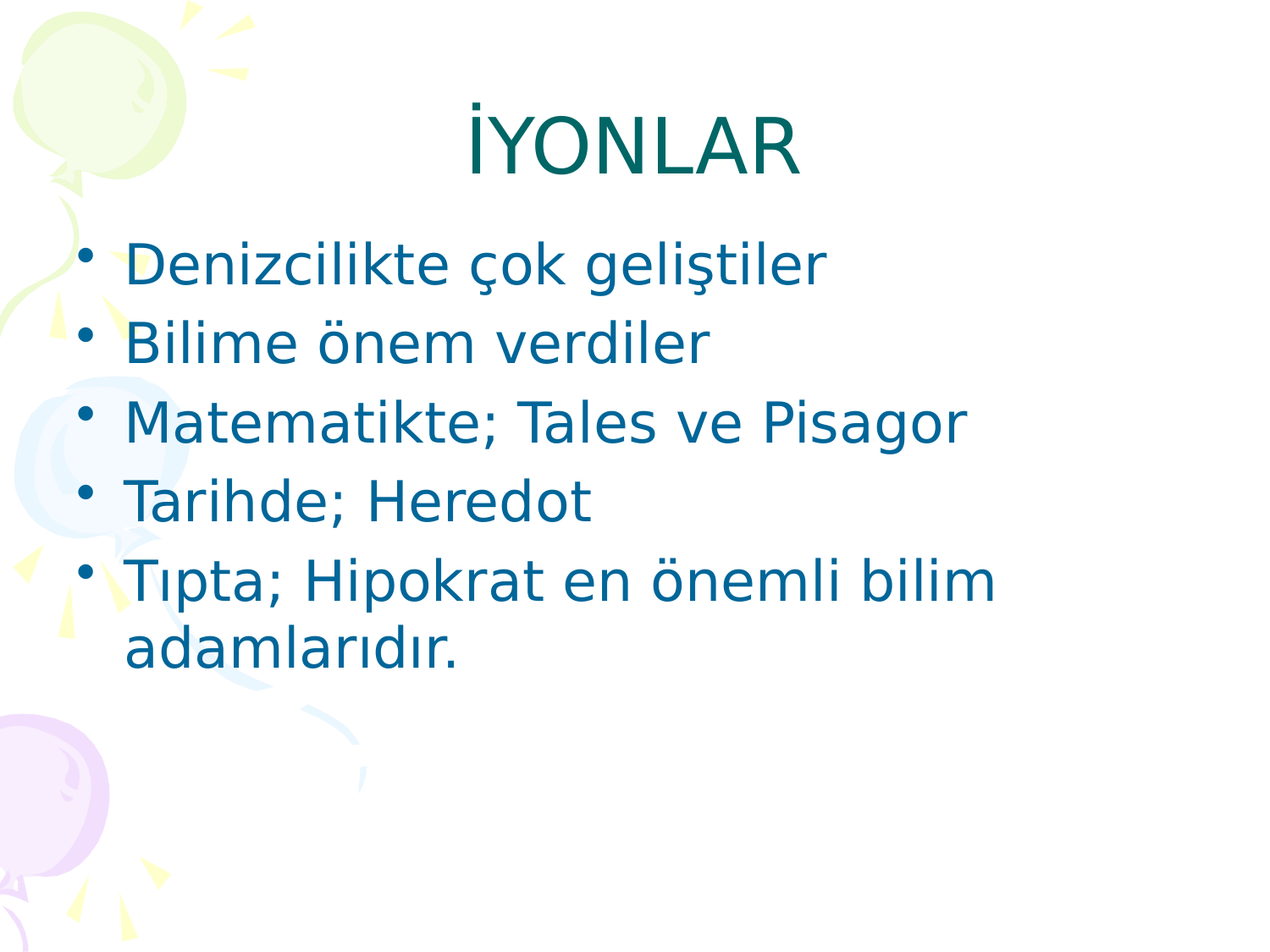

# İYONLAR
Denizcilikte çok geliştiler
Bilime önem verdiler
Matematikte; Tales ve Pisagor
Tarihde; Heredot
Tıpta; Hipokrat en önemli bilim adamlarıdır.